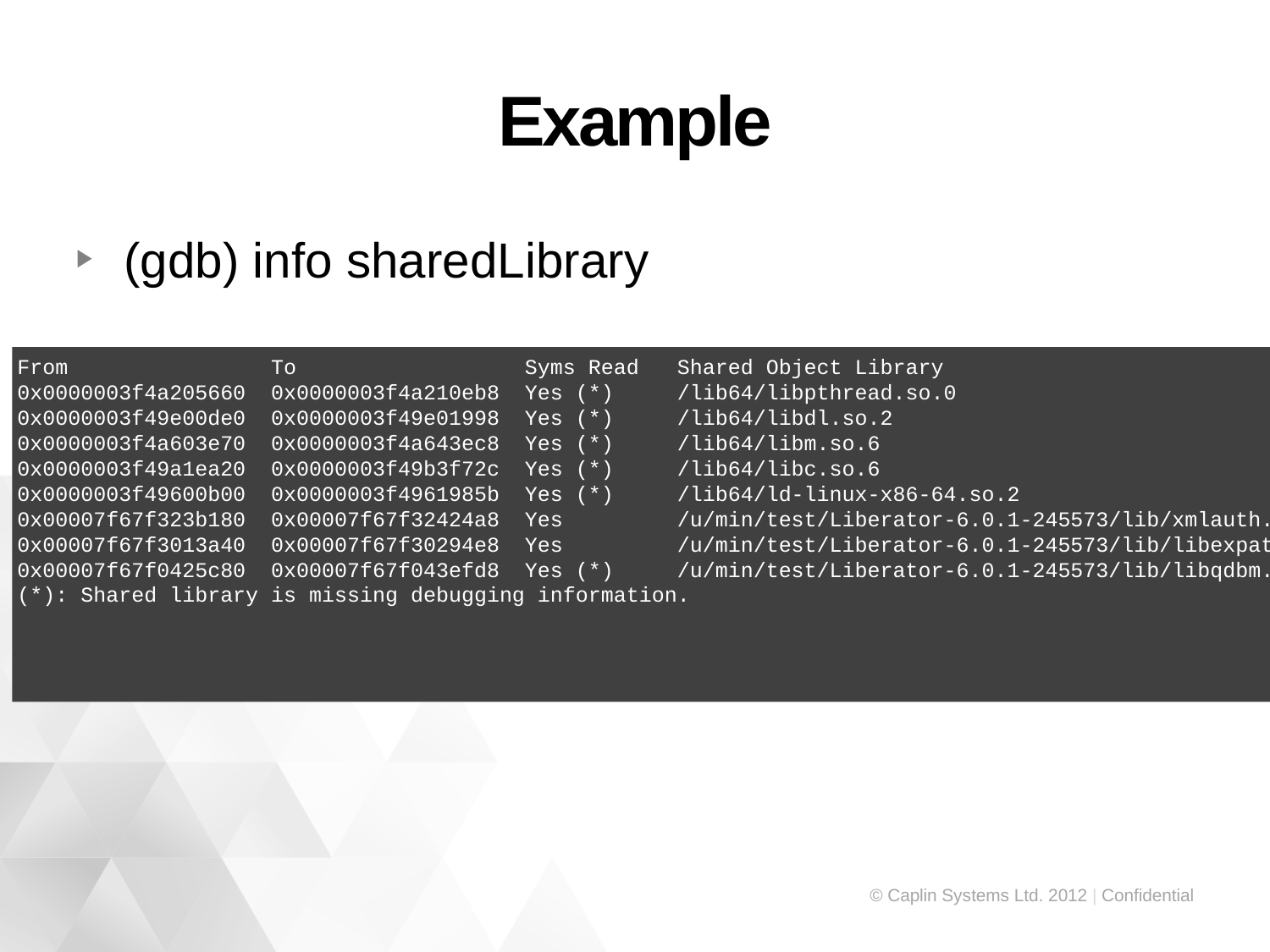

# Example
(gdb) info sharedLibrary
From                To                  Syms Read   Shared Object Library
0x0000003f4a205660  0x0000003f4a210eb8  Yes (*)     /lib64/libpthread.so.0
0x0000003f49e00de0  0x0000003f49e01998  Yes (*)     /lib64/libdl.so.2
0x0000003f4a603e70  0x0000003f4a643ec8  Yes (*)     /lib64/libm.so.6
0x0000003f49a1ea20  0x0000003f49b3f72c  Yes (*)     /lib64/libc.so.6
0x0000003f49600b00  0x0000003f4961985b  Yes (*)     /lib64/ld-linux-x86-64.so.2
0x00007f67f323b180  0x00007f67f32424a8  Yes         /u/min/test/Liberator-6.0.1-245573/lib/xmlauth.so
0x00007f67f3013a40  0x00007f67f30294e8  Yes         /u/min/test/Liberator-6.0.1-245573/lib/libexpat.so
0x00007f67f0425c80  0x00007f67f043efd8  Yes (*)     /u/min/test/Liberator-6.0.1-245573/lib/libqdbm.so
(*): Shared library is missing debugging information.